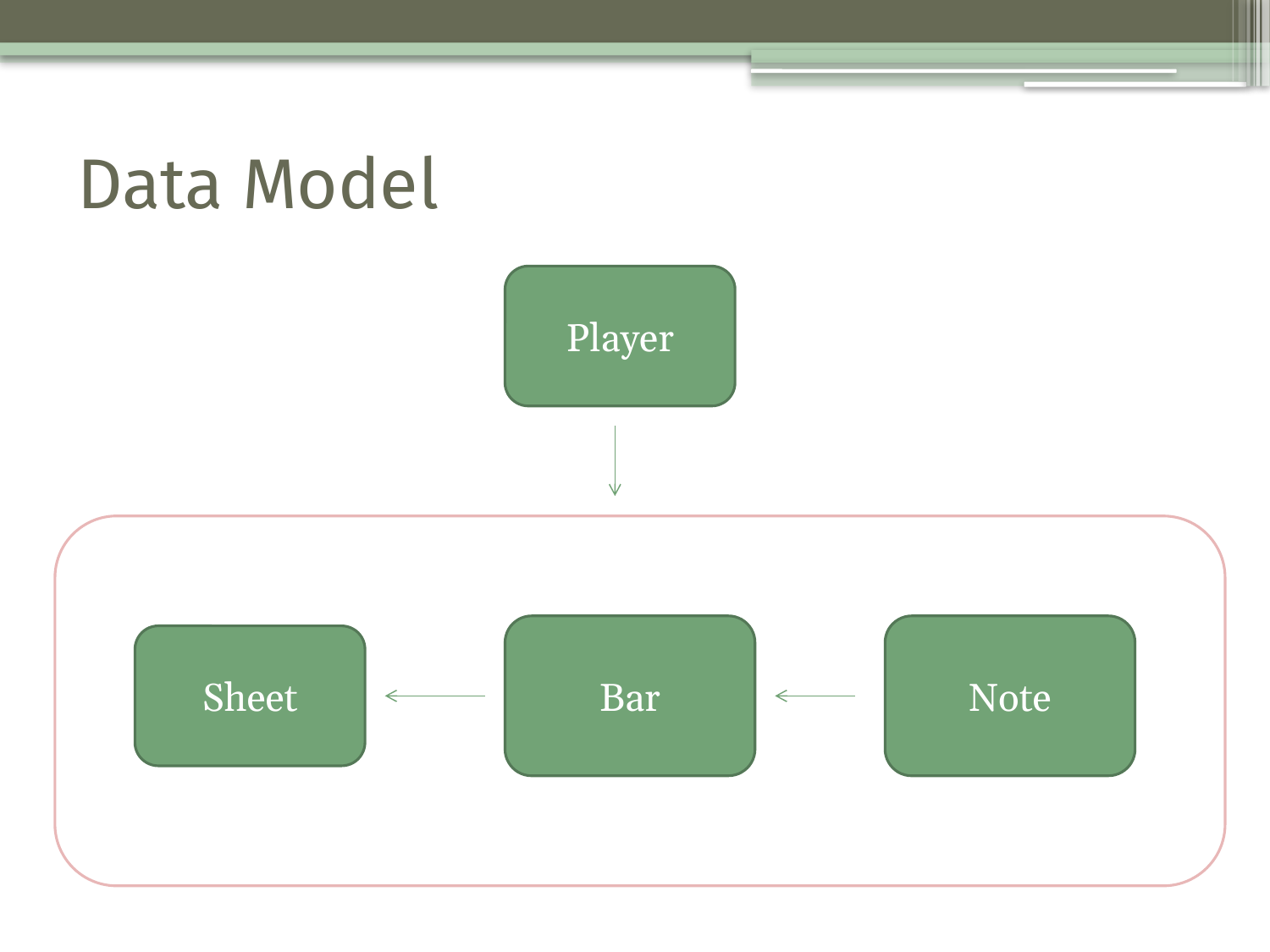

# Data Model
Player

Bar
Note
Sheet